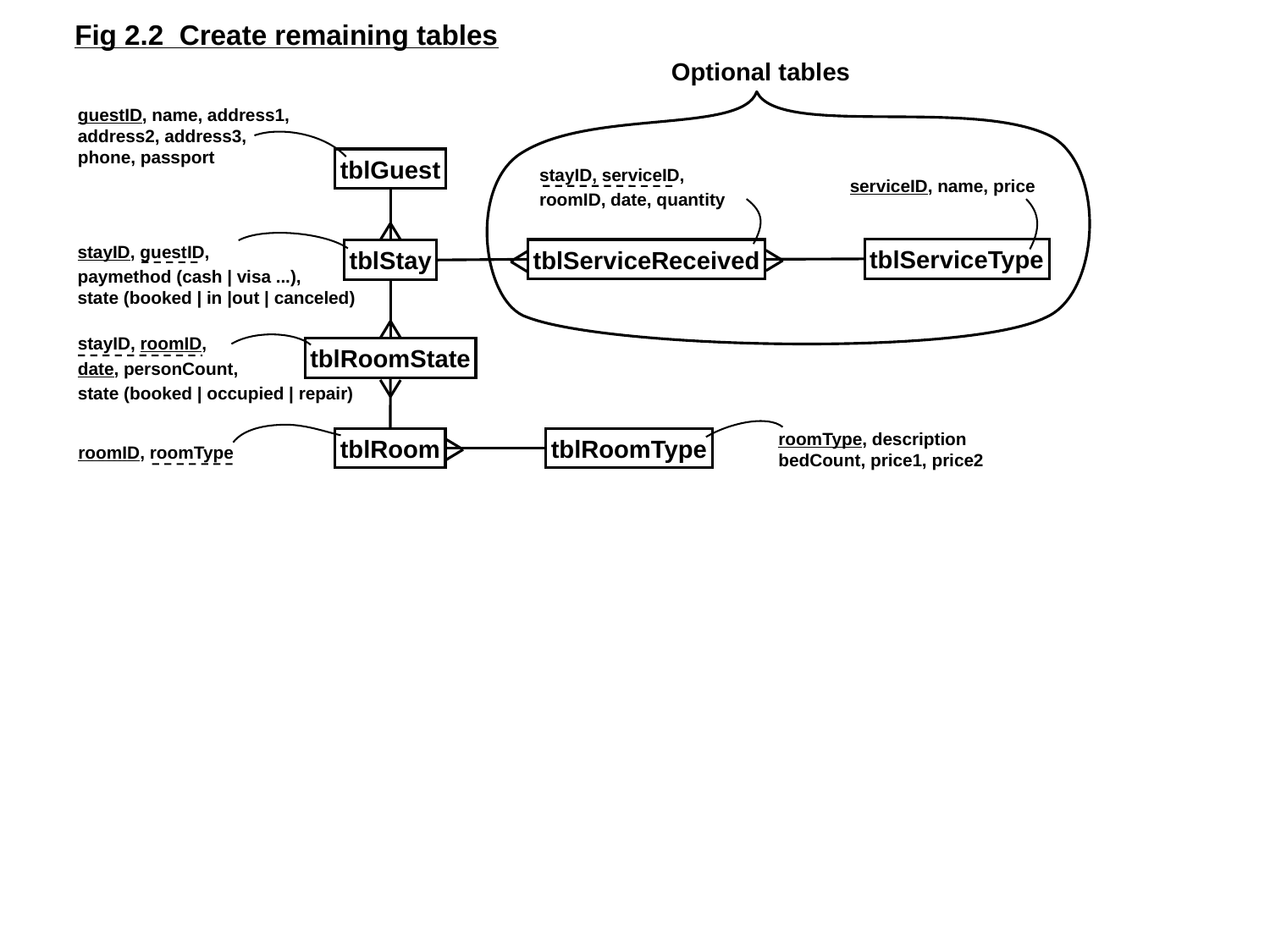

Fig 2.2  Create remaining tables
Optional tables

guestID, name, address1,
address2, address3,
phone, passport

tblGuest
stayID, serviceID,
roomID, date, quantity
serviceID, name, price

stayID, guestID,
paymethod (cash | visa ...),
state (booked | in |out | canceled)
tblServiceType
tblServiceReceived
tblStay

stayID, roomID,
date, personCount,
state (booked | occupied | repair)

tblRoomState

roomType, description
bedCount, price1, price2

tblRoom
tblRoomType
roomID, roomType